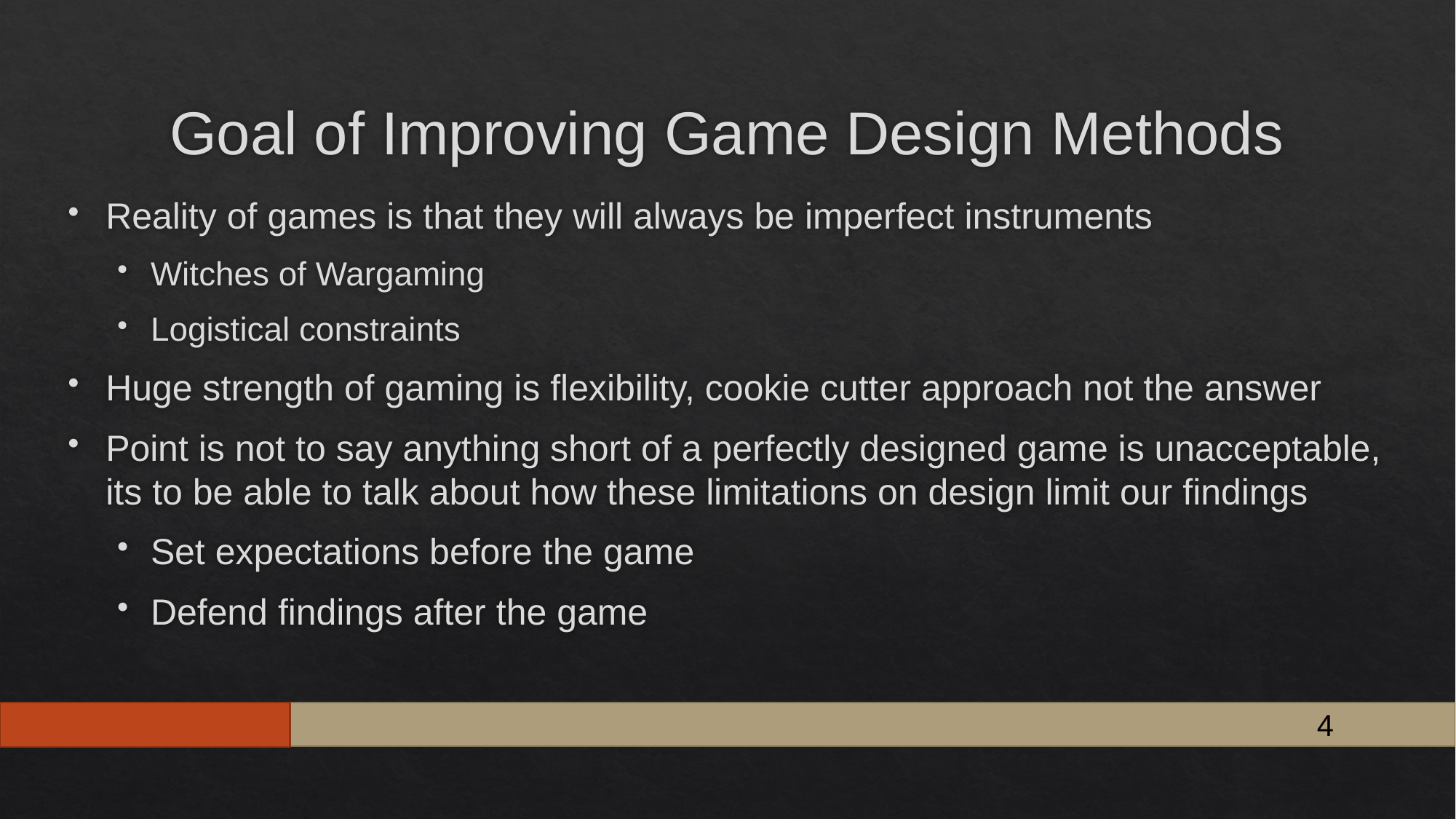

# Goal of Improving Game Design Methods
Reality of games is that they will always be imperfect instruments
Witches of Wargaming
Logistical constraints
Huge strength of gaming is flexibility, cookie cutter approach not the answer
Point is not to say anything short of a perfectly designed game is unacceptable, its to be able to talk about how these limitations on design limit our findings
Set expectations before the game
Defend findings after the game

4